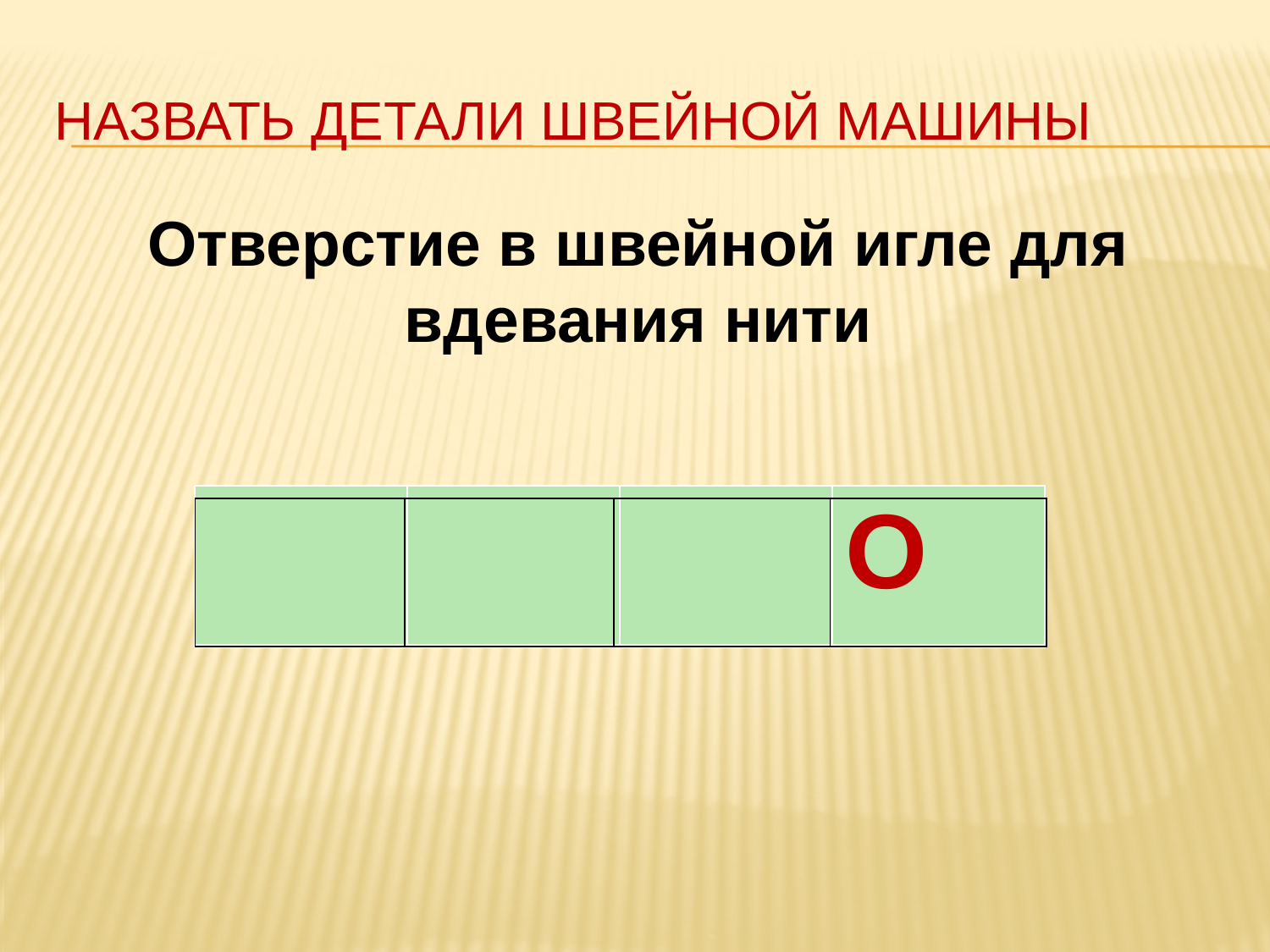

# Назвать детали швейной машины

Отверстие в швейной игле для вдевания нити

|  |  |  | О |
| --- | --- | --- | --- |
|  |  |  |  |
| --- | --- | --- | --- |